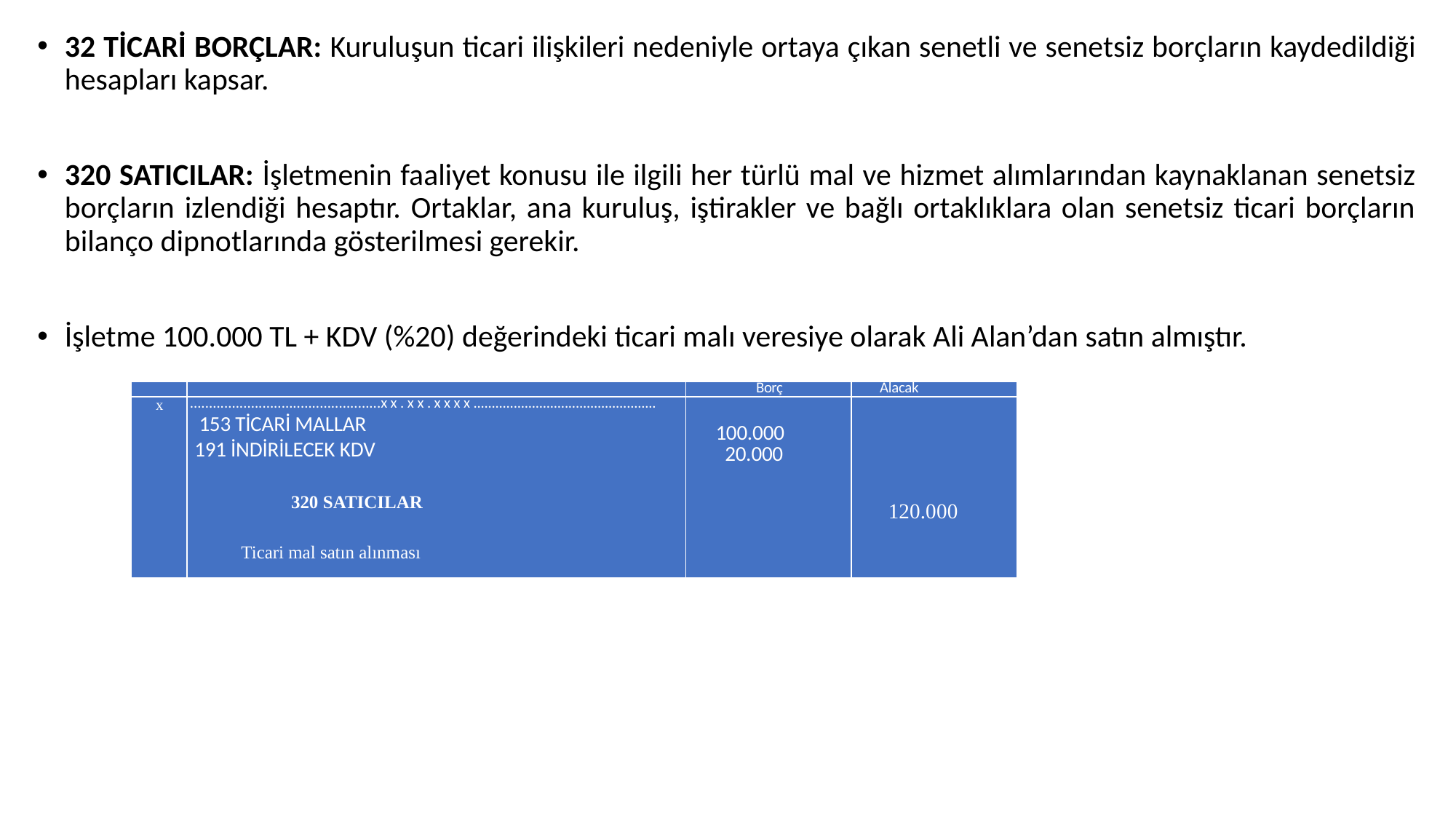

32 TİCARİ BORÇLAR: Kuruluşun ticari ilişkileri nedeniyle ortaya çıkan senetli ve senetsiz borçların kaydedildiği hesapları kapsar.

320 SATICILAR: İşletmenin faaliyet konusu ile ilgili her türlü mal ve hizmet alımlarından kaynaklanan senetsiz borçların izlendiği hesaptır. Ortaklar, ana kuruluş, iştirakler ve bağlı ortaklıklara olan senetsiz ticari borçların bilanço dipnotlarında gösterilmesi gerekir.

İşletme 100.000 TL + KDV (%20) değerindeki ticari malı veresiye olarak Ali Alan’dan satın almıştır.

|  |  | Borç | Alacak |
| --- | --- | --- | --- |
| x | ..................................................xx.xx.xxxx.................................................. 153 TİCARİ MALLAR 191 İNDİRİLECEK KDV 320 SATICILAR Ticari mal satın alınması | 100.000 20.000 | 120.000 |